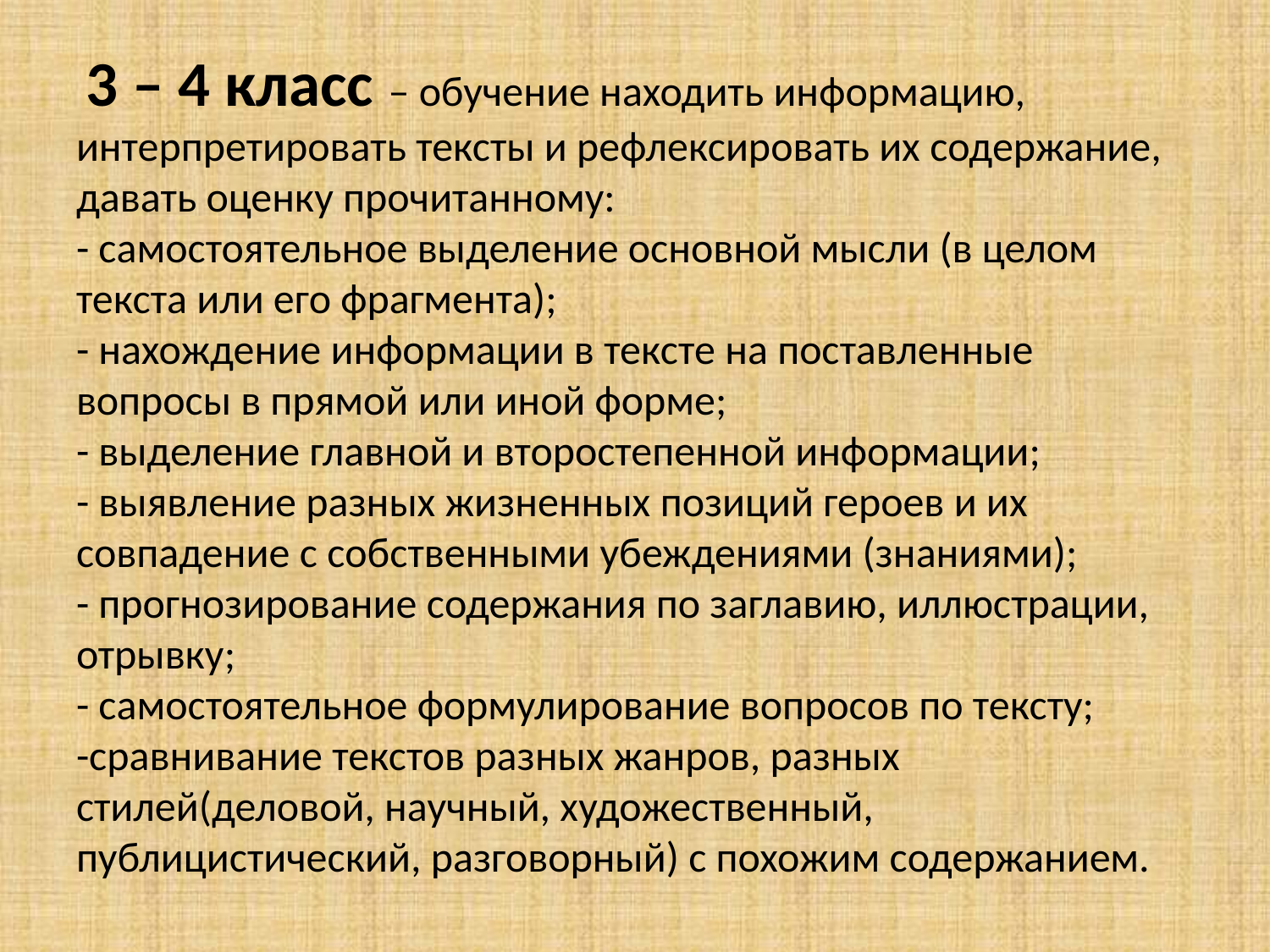

# 3 – 4 класс – обучение находить информацию, интерпретировать тексты и рефлексировать их содержание, давать оценку прочитанному: - самостоятельное выделение основной мысли (в целом текста или его фрагмента); - нахождение информации в тексте на поставленные вопросы в прямой или иной форме; - выделение главной и второстепенной информации; - выявление разных жизненных позиций героев и их совпадение с собственными убеждениями (знаниями); - прогнозирование содержания по заглавию, иллюстрации, отрывку; - самостоятельное формулирование вопросов по тексту; -сравнивание текстов разных жанров, разных стилей(деловой, научный, художественный, публицистический, разговорный) с похожим содержанием.